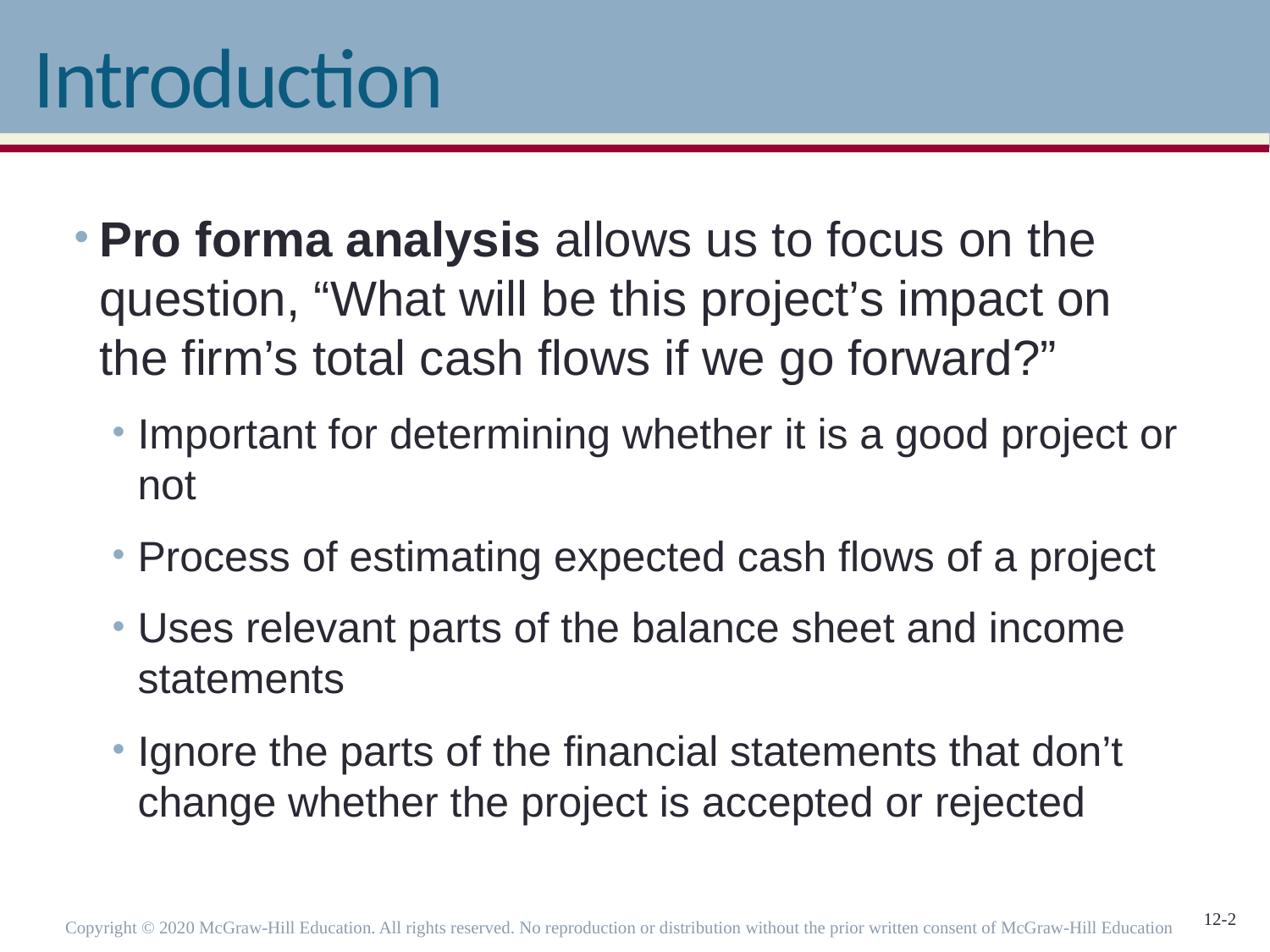

# Introduction
Pro forma analysis allows us to focus on the question, “What will be this project’s impact on the firm’s total cash flows if we go forward?”
Important for determining whether it is a good project or not
Process of estimating expected cash flows of a project
Uses relevant parts of the balance sheet and income statements
Ignore the parts of the financial statements that don’t change whether the project is accepted or rejected

Copyright © 2020 McGraw-Hill Education. All rights reserved. No reproduction or distribution without the prior written consent of McGraw-Hill Education